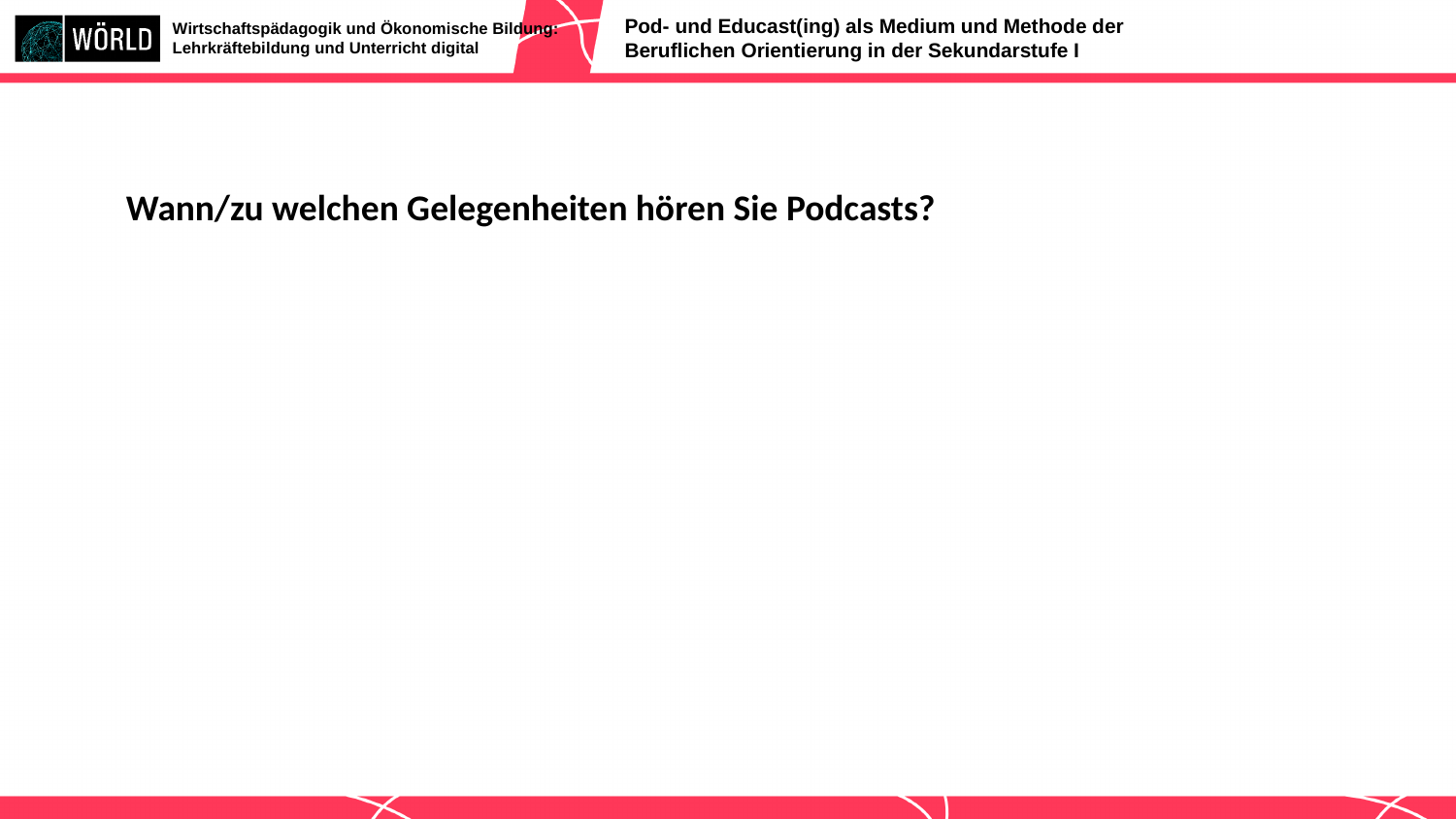

Pod- und Educast(ing) als Medium und Methode der Beruflichen Orientierung in der Sekundarstufe I

Wann/zu welchen Gelegenheiten hören Sie Podcasts?